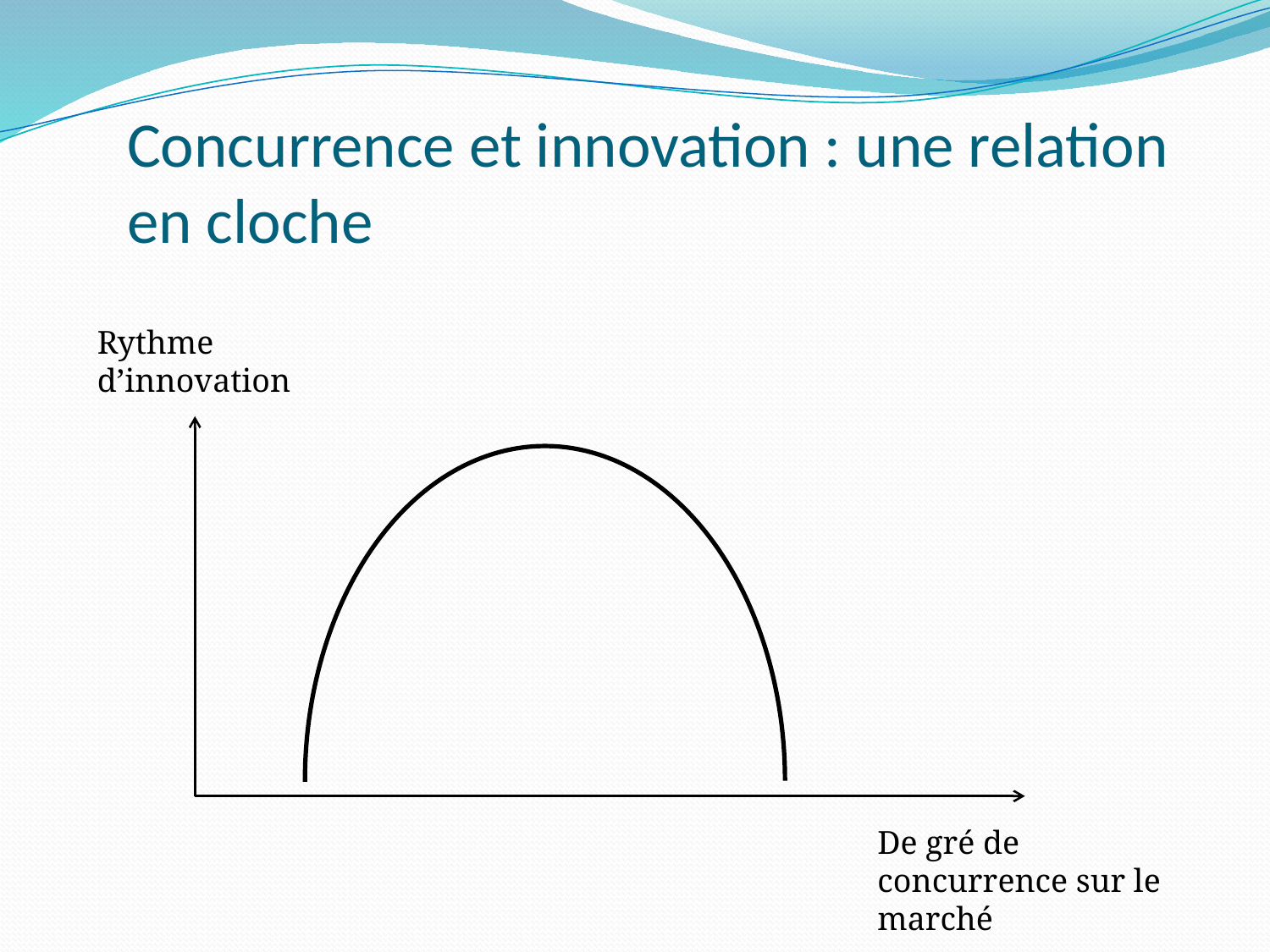

# Concurrence et innovation : une relation en cloche
Rythme d’innovation
De gré de concurrence sur le marché